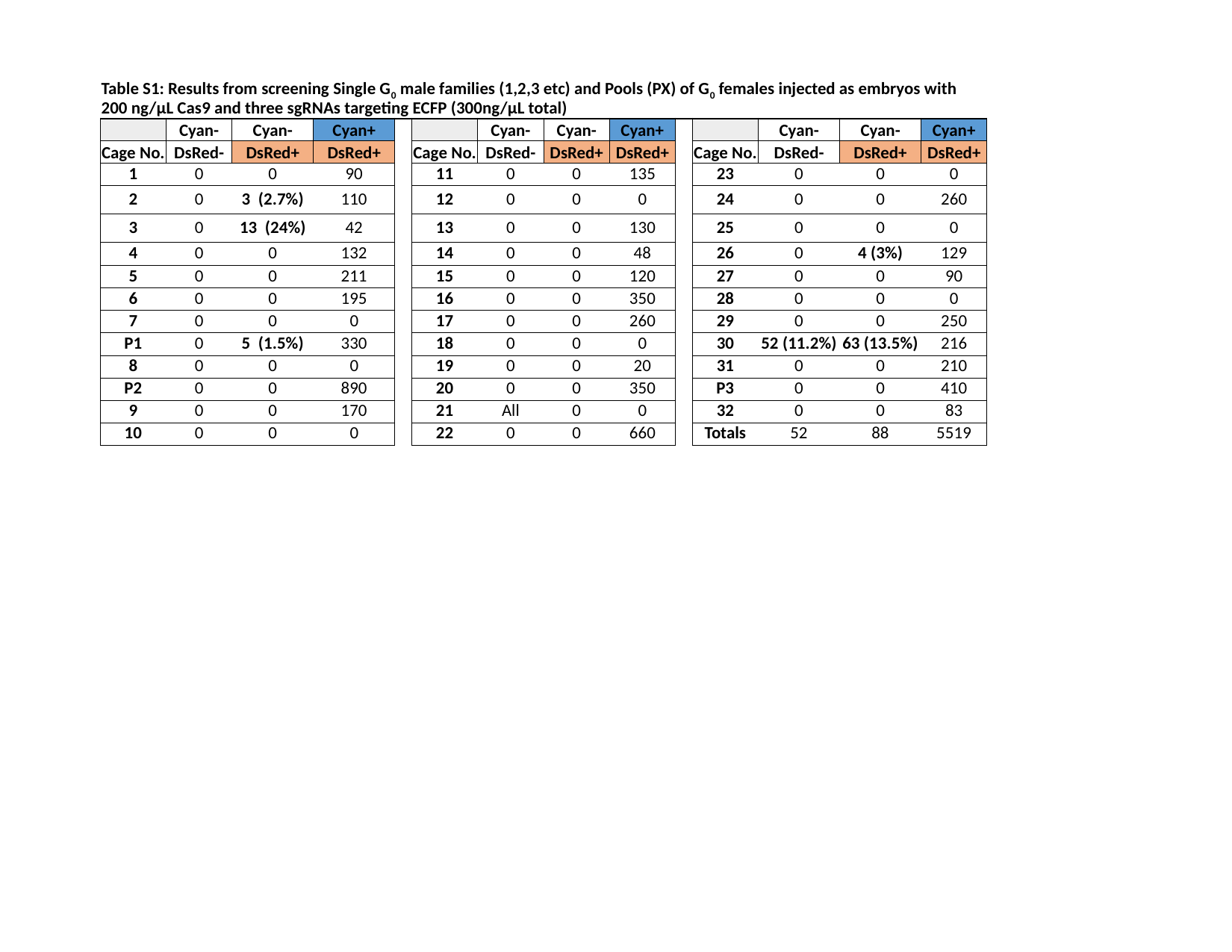

| Table S1: Results from screening Single G0 male families (1,2,3 etc) and Pools (PX) of G0 females injected as embryos with 200 ng/µL Cas9 and three sgRNAs targeting ECFP (300ng/µL total) |  |  |  |  |  |  |  |  |  |  |  |  |  |
| --- | --- | --- | --- | --- | --- | --- | --- | --- | --- | --- | --- | --- | --- |
|  | Cyan- | Cyan- | Cyan+ |  |  | Cyan- | Cyan- | Cyan+ |  |  | Cyan- | Cyan- | Cyan+ |
| Cage No. | DsRed- | DsRed+ | DsRed+ |  | Cage No. | DsRed- | DsRed+ | DsRed+ |  | Cage No. | DsRed- | DsRed+ | DsRed+ |
| 1 | 0 | 0 | 90 |  | 11 | 0 | 0 | 135 |  | 23 | 0 | 0 | 0 |
| 2 | 0 | 3 (2.7%) | 110 |  | 12 | 0 | 0 | 0 |  | 24 | 0 | 0 | 260 |
| 3 | 0 | 13 (24%) | 42 |  | 13 | 0 | 0 | 130 |  | 25 | 0 | 0 | 0 |
| 4 | 0 | 0 | 132 |  | 14 | 0 | 0 | 48 |  | 26 | 0 | 4 (3%) | 129 |
| 5 | 0 | 0 | 211 |  | 15 | 0 | 0 | 120 |  | 27 | 0 | 0 | 90 |
| 6 | 0 | 0 | 195 |  | 16 | 0 | 0 | 350 |  | 28 | 0 | 0 | 0 |
| 7 | 0 | 0 | 0 |  | 17 | 0 | 0 | 260 |  | 29 | 0 | 0 | 250 |
| P1 | 0 | 5 (1.5%) | 330 |  | 18 | 0 | 0 | 0 |  | 30 | 52 (11.2%) | 63 (13.5%) | 216 |
| 8 | 0 | 0 | 0 |  | 19 | 0 | 0 | 20 |  | 31 | 0 | 0 | 210 |
| P2 | 0 | 0 | 890 |  | 20 | 0 | 0 | 350 |  | P3 | 0 | 0 | 410 |
| 9 | 0 | 0 | 170 |  | 21 | All | 0 | 0 |  | 32 | 0 | 0 | 83 |
| 10 | 0 | 0 | 0 |  | 22 | 0 | 0 | 660 |  | Totals | 52 | 88 | 5519 |